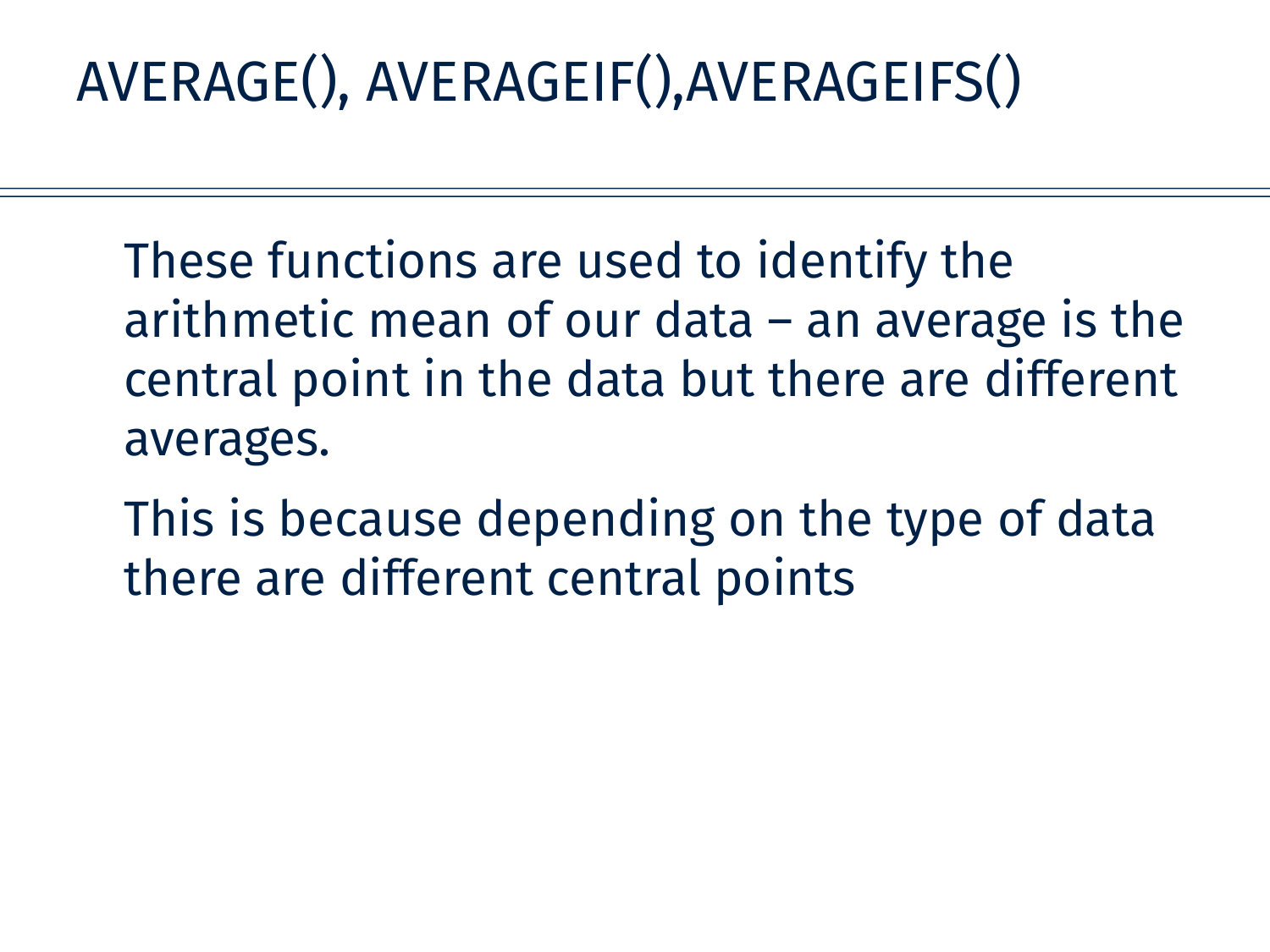

# AVERAGE(), AVERAGEIF(),AVERAGEIFS()
	These functions are used to identify the arithmetic mean of our data – an average is the central point in the data but there are different averages.
	This is because depending on the type of data there are different central points